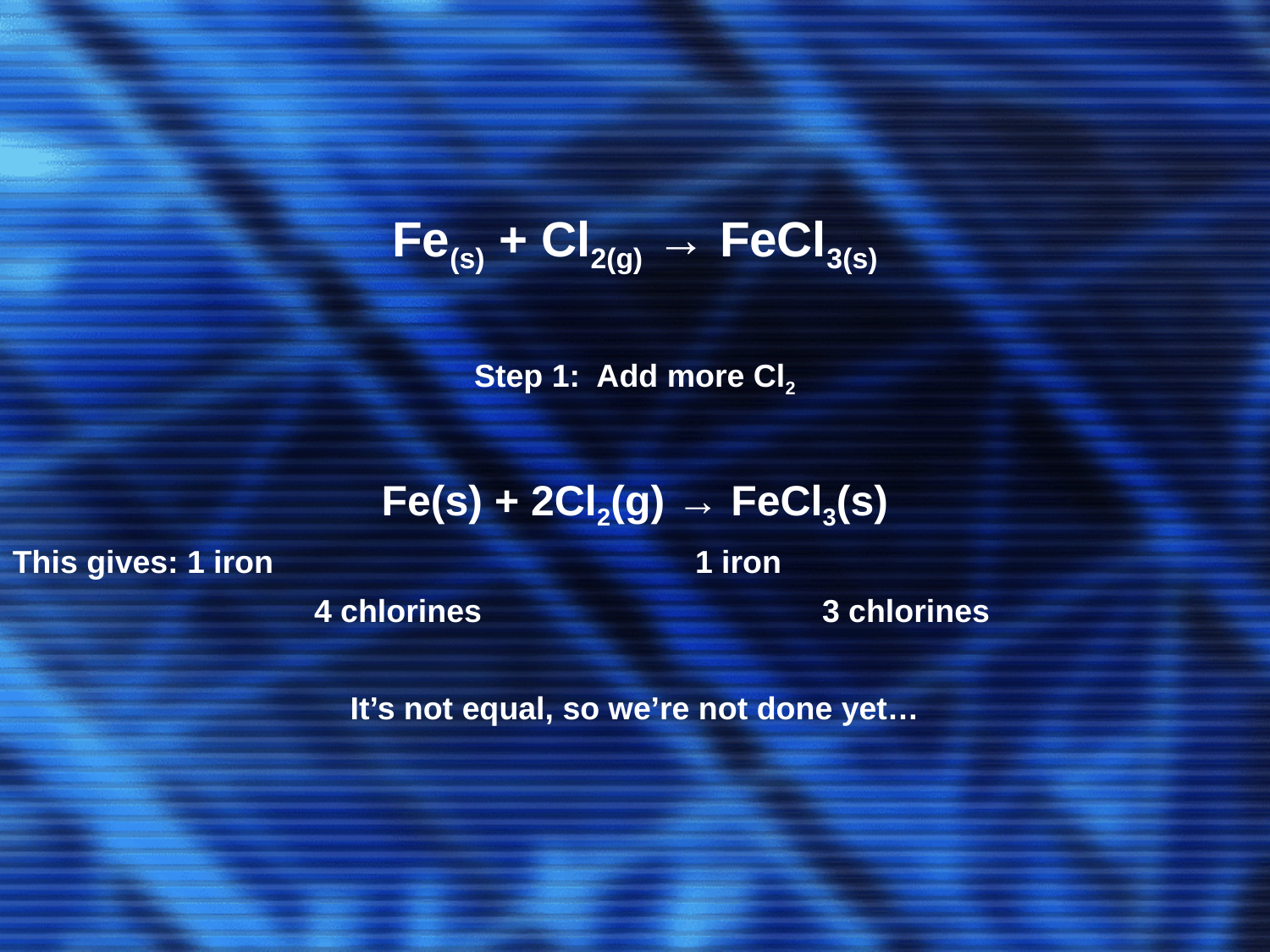

Fe(s) + Cl2(g) → FeCl3(s)

Step 1:  Add more Cl2

Fe(s) + 2Cl2(g) → FeCl3(s)
This gives:	1 iron				1 iron
			4 chlorines			3 chlorines

It’s not equal, so we’re not done yet…